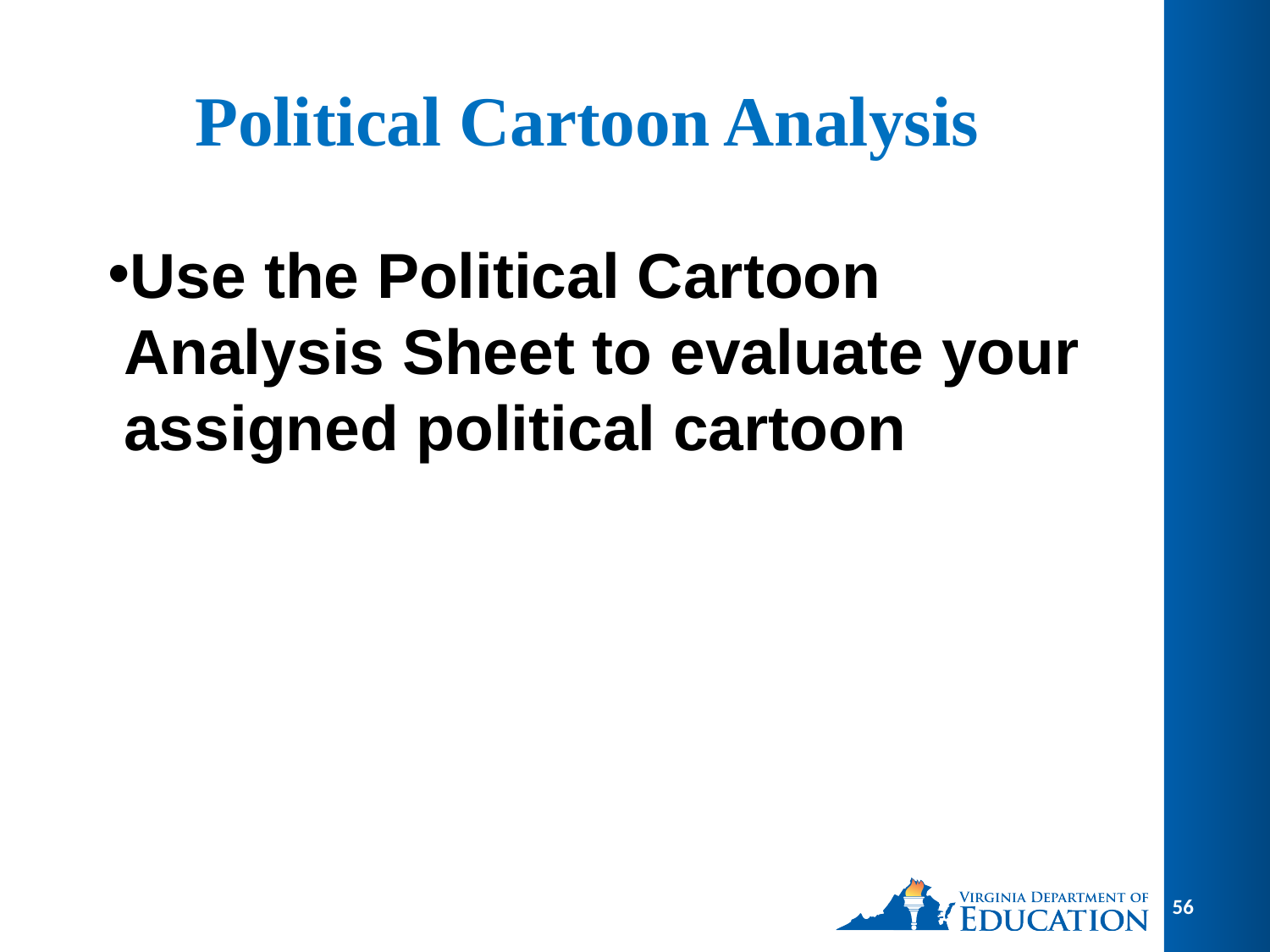

# Political Cartoon Analysis
Use the Political Cartoon Analysis Sheet to evaluate your assigned political cartoon
56